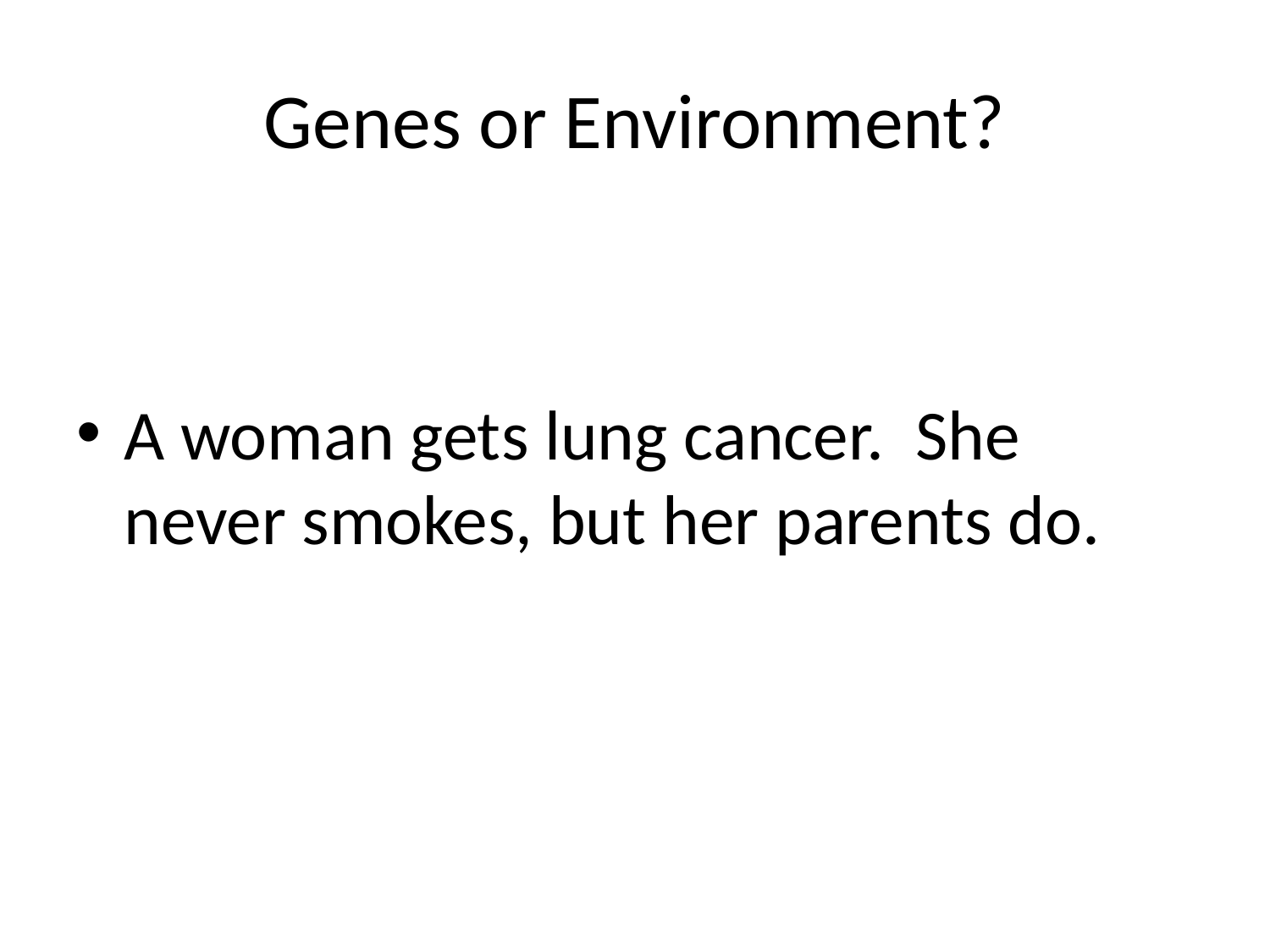

# Genes or Environment?

A woman gets lung cancer.  She never smokes, but her parents do.